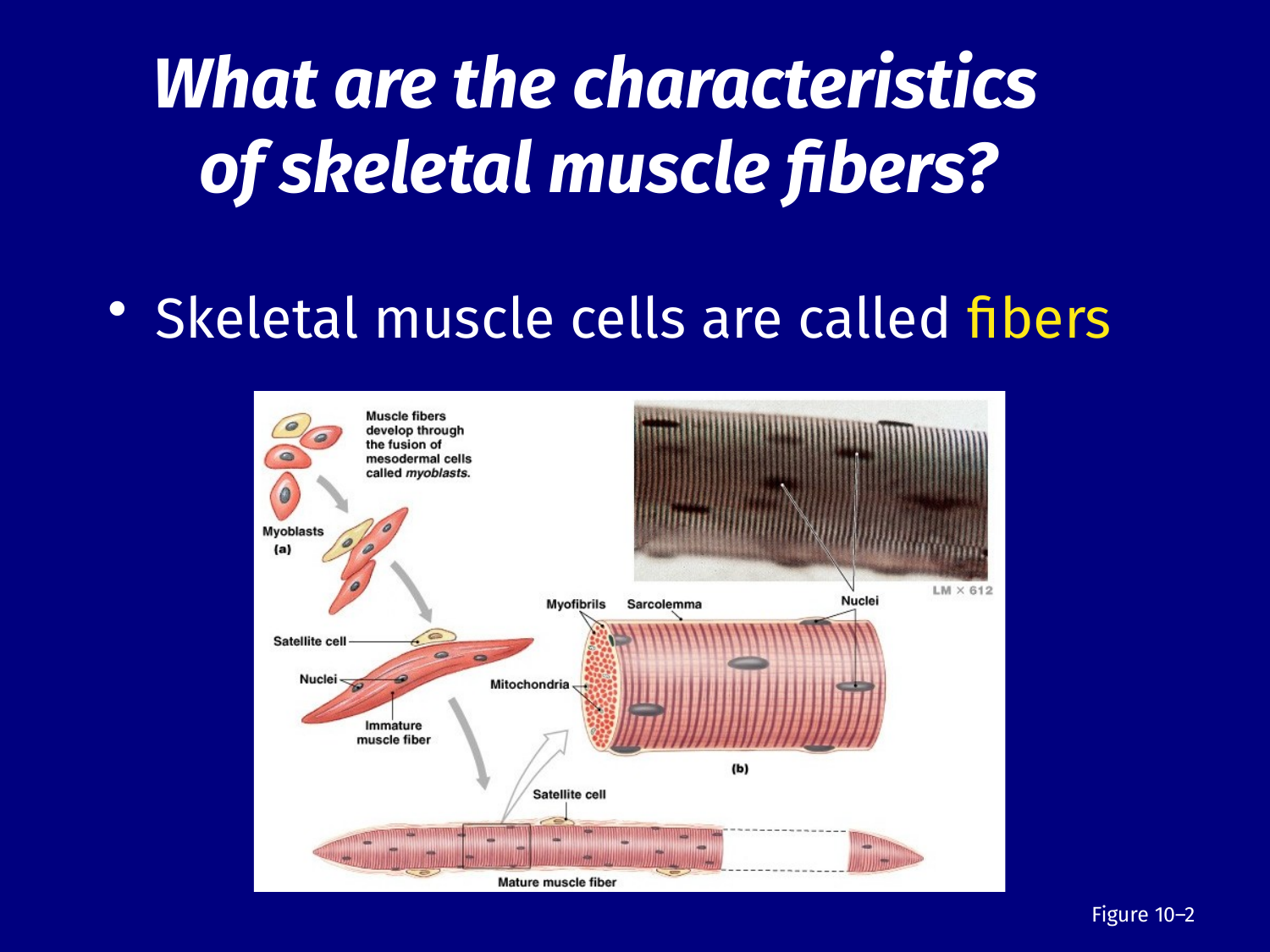

# What are the characteristics  of skeletal muscle fibers?
Skeletal muscle cells are called fibers

Figure 10–2